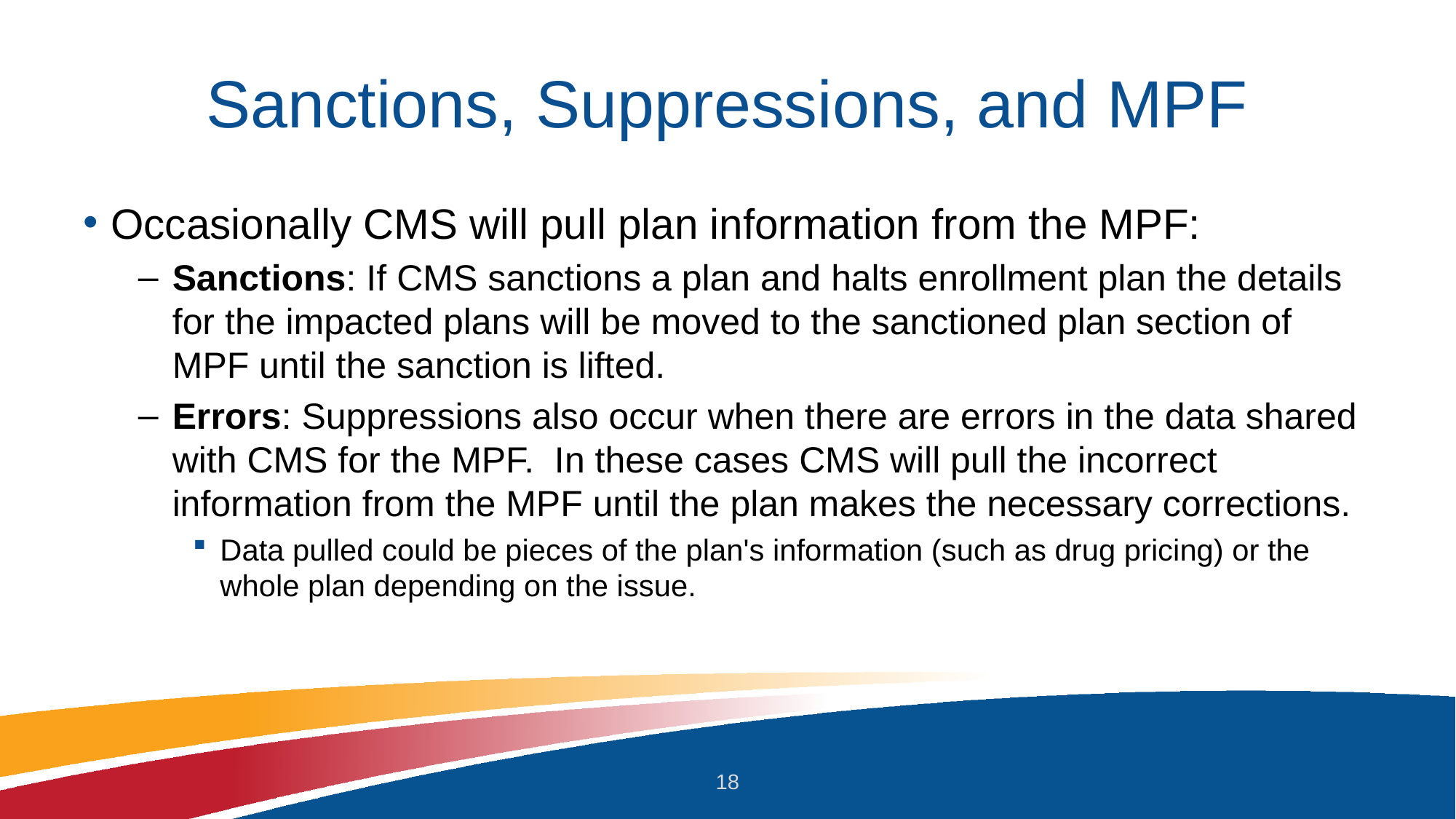

# Sanctions, Suppressions, and MPF
Occasionally CMS will pull plan information from the MPF:
Sanctions: If CMS sanctions a plan and halts enrollment plan the details for the impacted plans will be moved to the sanctioned plan section of MPF until the sanction is lifted.
Errors: Suppressions also occur when there are errors in the data shared with CMS for the MPF.  In these cases CMS will pull the incorrect information from the MPF until the plan makes the necessary corrections.
Data pulled could be pieces of the plan's information (such as drug pricing) or the whole plan depending on the issue.
18